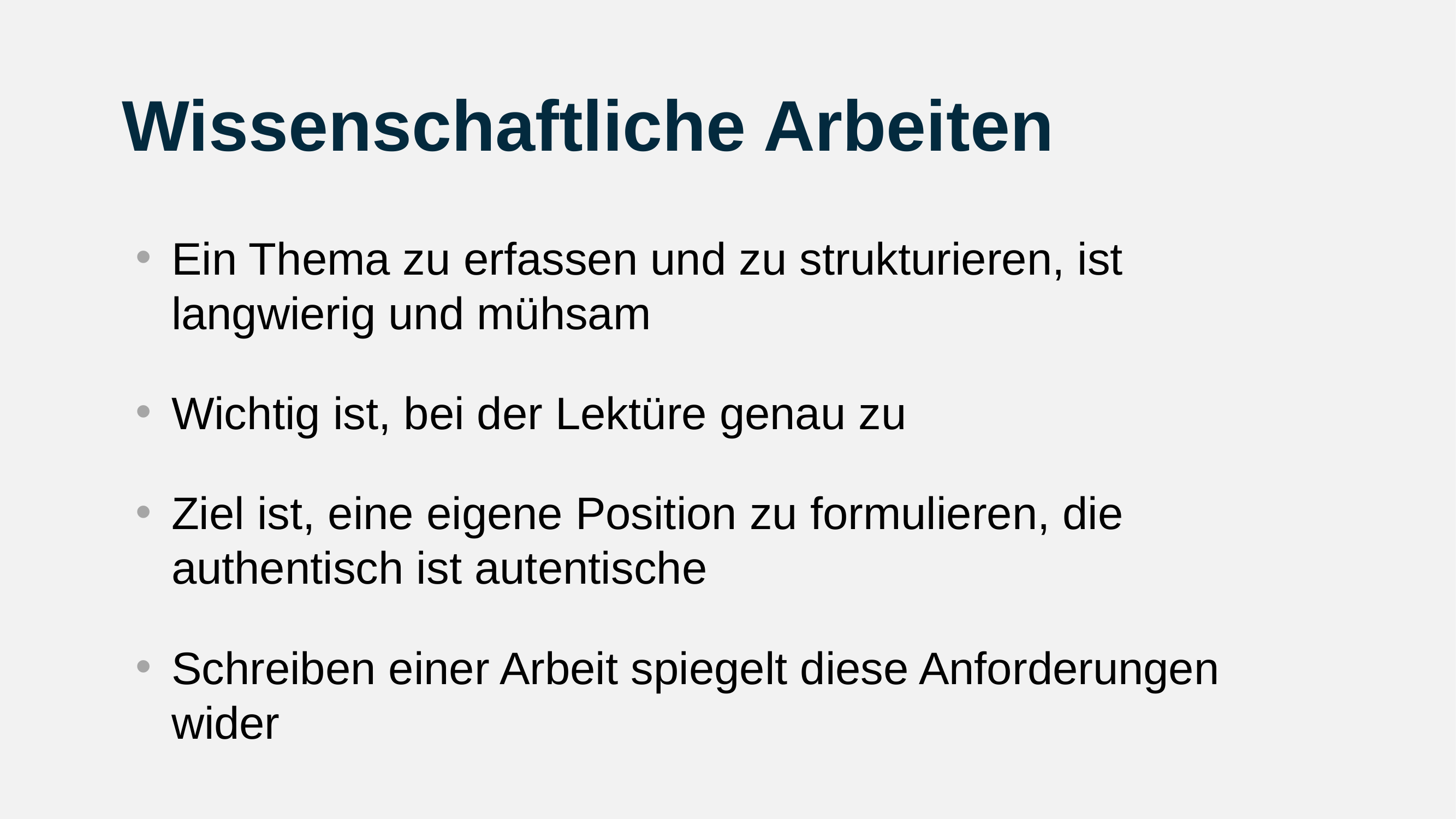

# Wissenschaftliche Arbeiten
Ein Thema zu erfassen und zu strukturieren, ist langwierig und mühsam
Wichtig ist, bei der Lektüre genau zu
Ziel ist, eine eigene Position zu formulieren, die authentisch ist autentische
Schreiben einer Arbeit spiegelt diese Anforderungen wider